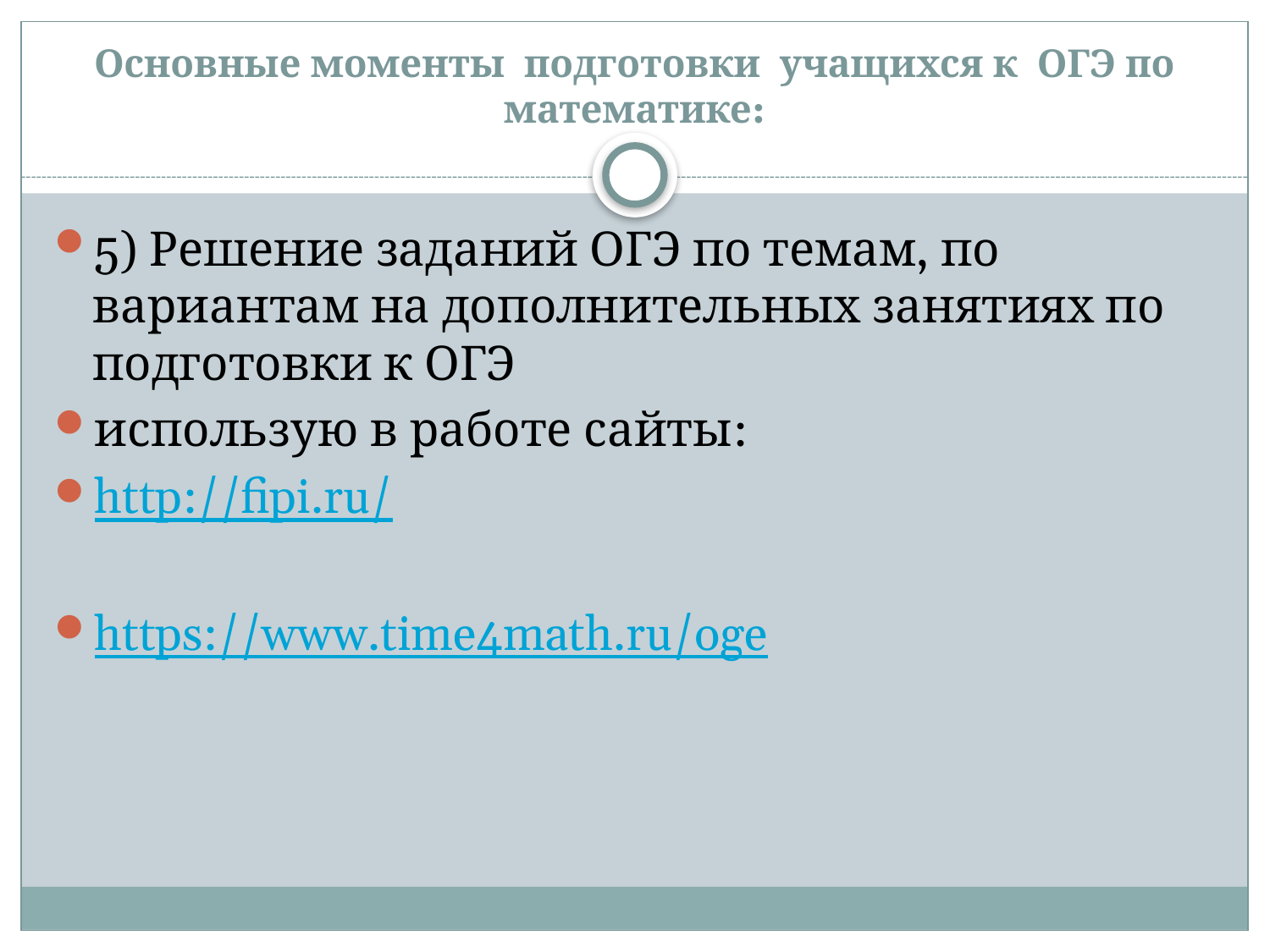

# Основные моменты  подготовки  учащихся к  ОГЭ по математике:
5) Решение заданий ОГЭ по темам, по вариантам на дополнительных занятиях по подготовки к ОГЭ
использую в работе сайты:
http://fipi.ru/

https://www.time4math.ru/oge